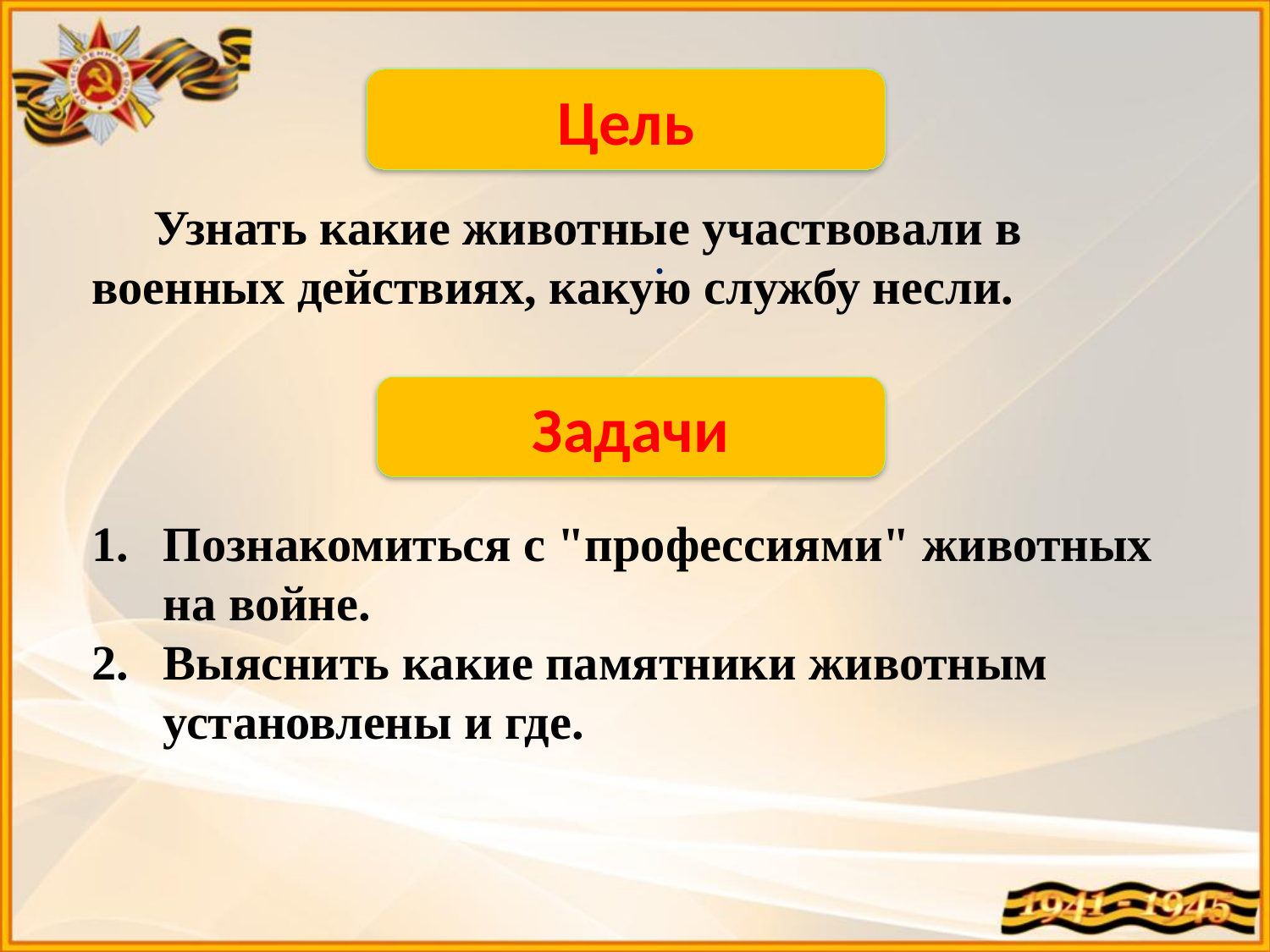

Цель
     Узнать какие животные участвовали в военных действиях, какую службу несли.

.
Задачи
Познакомиться с "профессиями" животных на войне.
Выяснить какие памятники животным установлены и где.